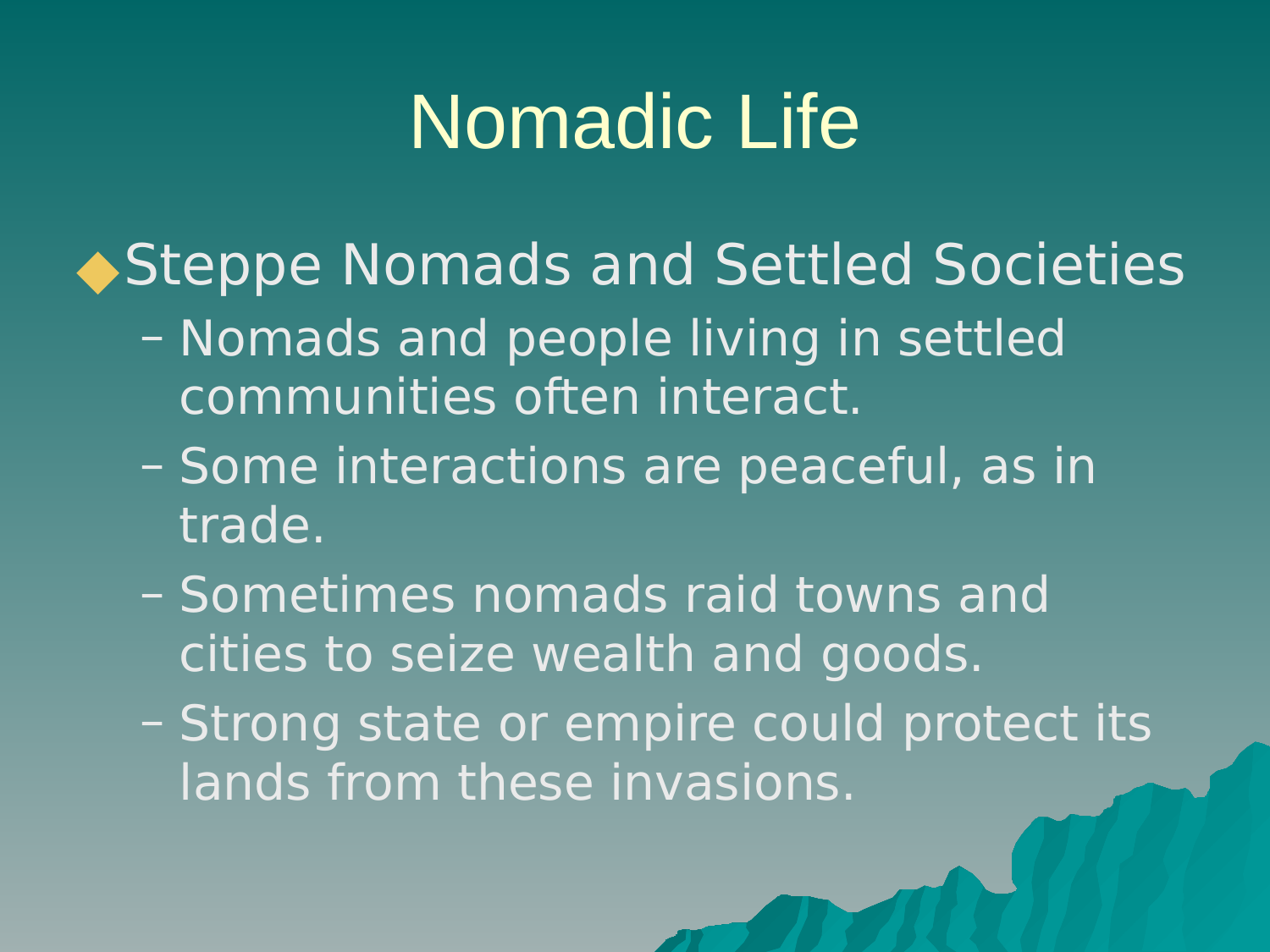

# Nomadic Life
Steppe Nomads and Settled Societies
Nomads and people living in settled communities often interact.
Some interactions are peaceful, as in trade.
Sometimes nomads raid towns and cities to seize wealth and goods.
Strong state or empire could protect its lands from these invasions.